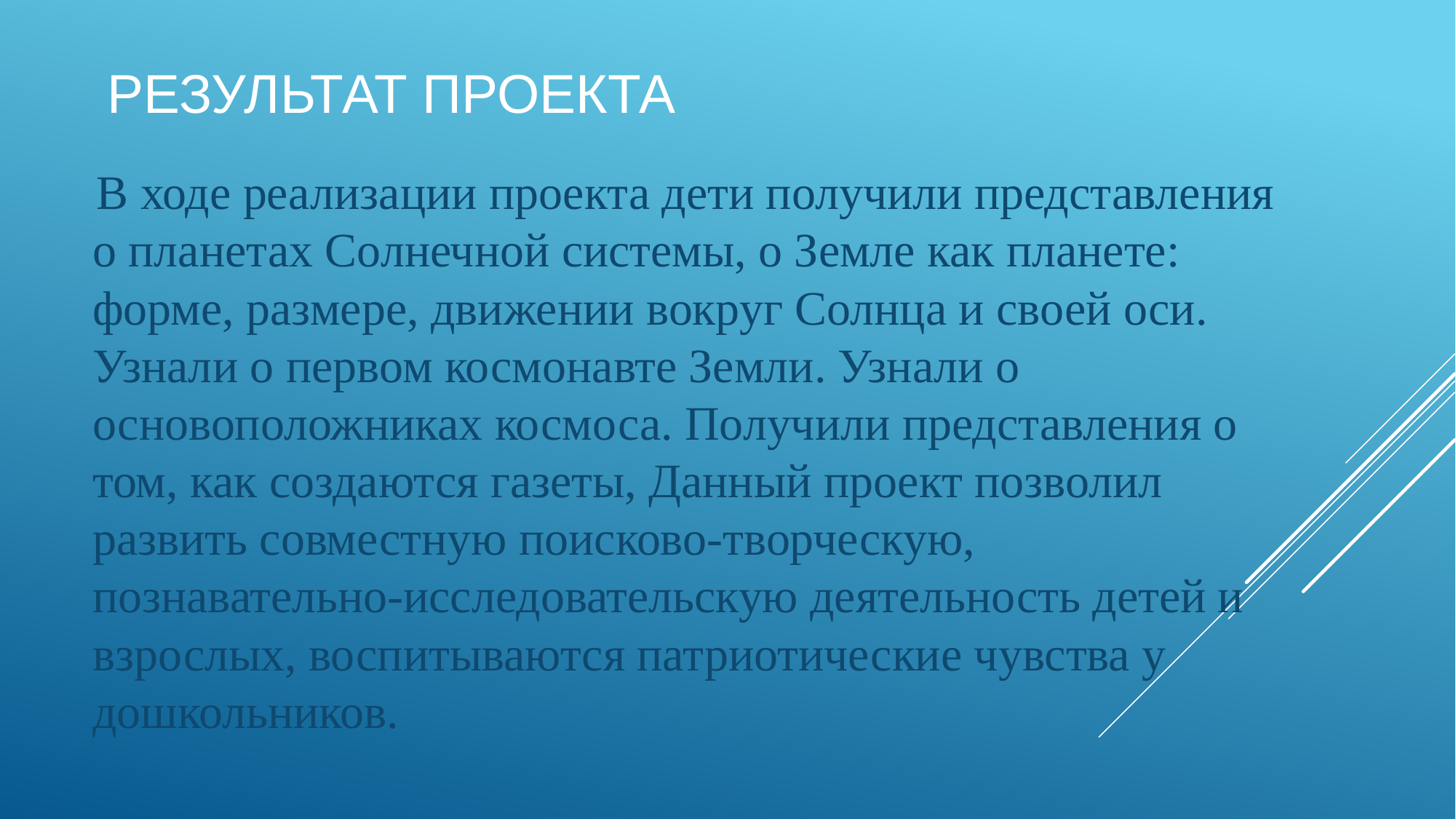

# результат проекта
 В ходе реализации проекта дети получили представления о планетах Солнечной системы, о Земле как планете: форме, размере, движении вокруг Солнца и своей оси. Узнали о первом космонавте Земли. Узнали о основоположниках космоса. Получили представления о том, как создаются газеты, Данный проект позволил развить совместную поисково-творческую, познавательно-исследовательскую деятельность детей и взрослых, воспитываются патриотические чувства у дошкольников.